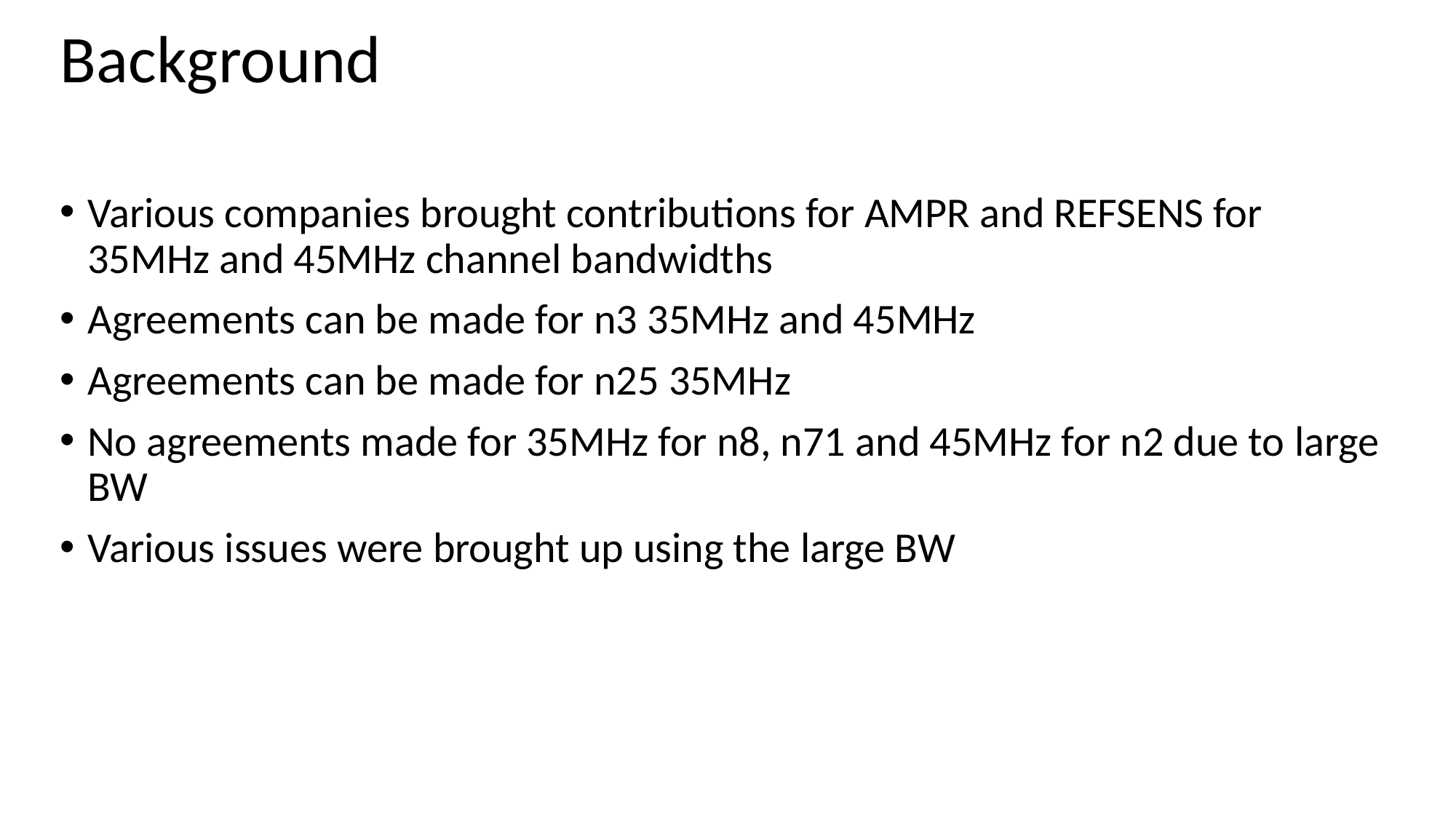

# Background
Various companies brought contributions for AMPR and REFSENS for 35MHz and 45MHz channel bandwidths
Agreements can be made for n3 35MHz and 45MHz
Agreements can be made for n25 35MHz
No agreements made for 35MHz for n8, n71 and 45MHz for n2 due to large BW
Various issues were brought up using the large BW